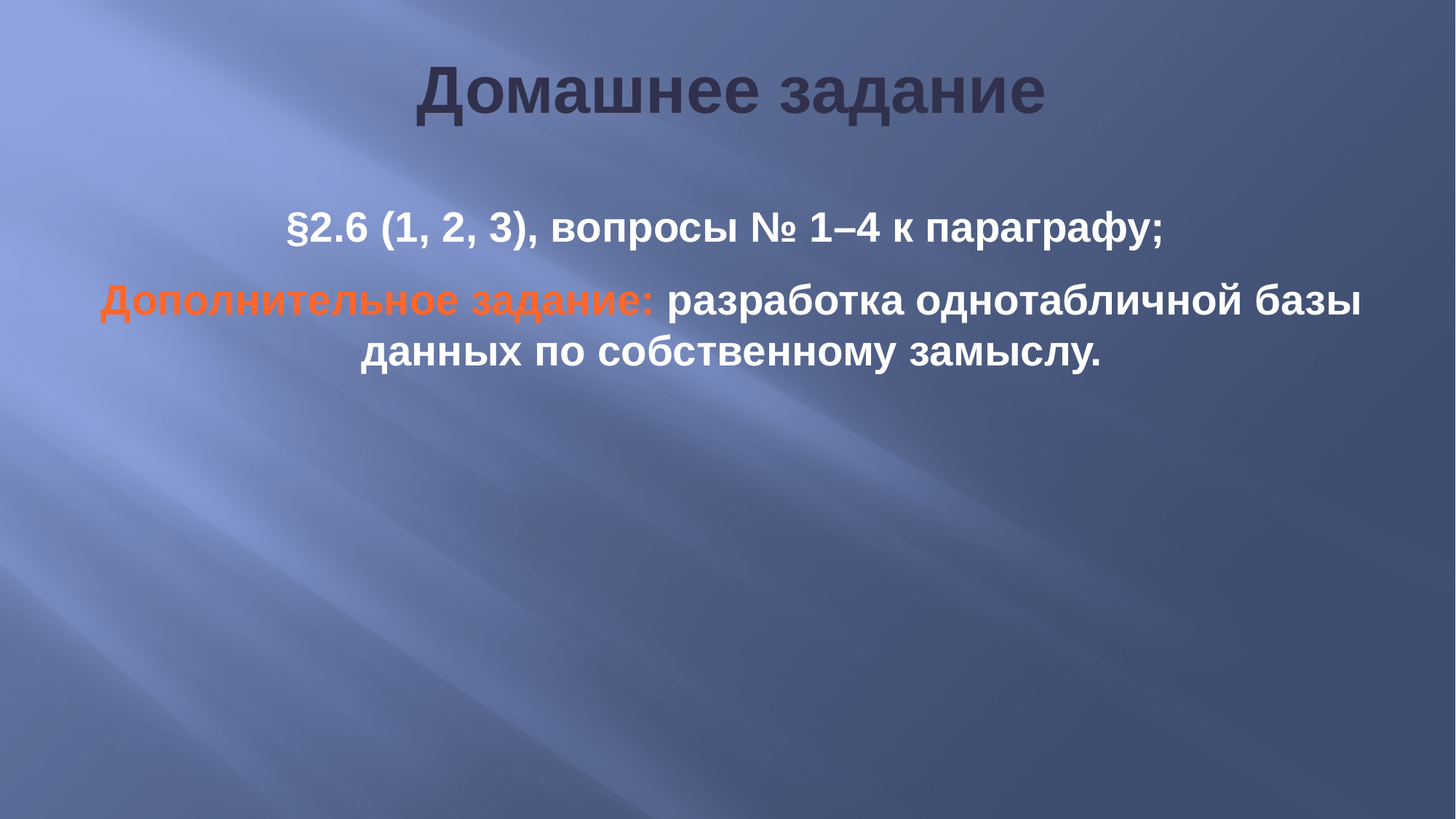

Домашнее задание
§2.6 (1, 2, 3), вопросы № 1–4 к параграфу;
Дополнительное задание: разработка однотабличной базы данных по собственному замыслу.